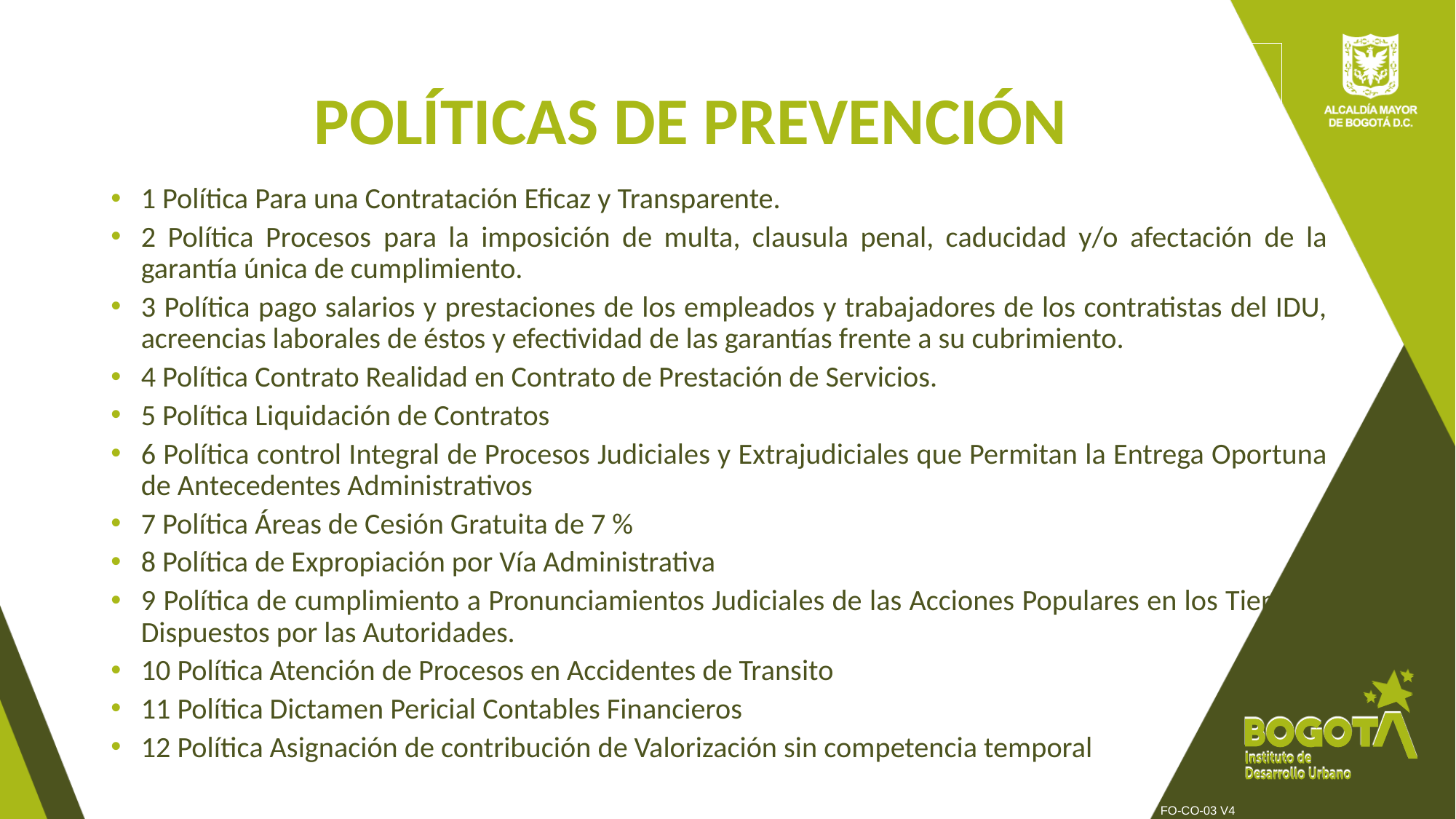

# POLÍTICAS DE PREVENCIÓN
1 Política Para una Contratación Eficaz y Transparente.
2 Política Procesos para la imposición de multa, clausula penal, caducidad y/o afectación de la garantía única de cumplimiento.
3 Política pago salarios y prestaciones de los empleados y trabajadores de los contratistas del IDU, acreencias laborales de éstos y efectividad de las garantías frente a su cubrimiento.
4 Política Contrato Realidad en Contrato de Prestación de Servicios.
5 Política Liquidación de Contratos
6 Política control Integral de Procesos Judiciales y Extrajudiciales que Permitan la Entrega Oportuna de Antecedentes Administrativos
7 Política Áreas de Cesión Gratuita de 7 %
8 Política de Expropiación por Vía Administrativa
9 Política de cumplimiento a Pronunciamientos Judiciales de las Acciones Populares en los Tiempos Dispuestos por las Autoridades.
10 Política Atención de Procesos en Accidentes de Transito
11 Política Dictamen Pericial Contables Financieros
12 Política Asignación de contribución de Valorización sin competencia temporal